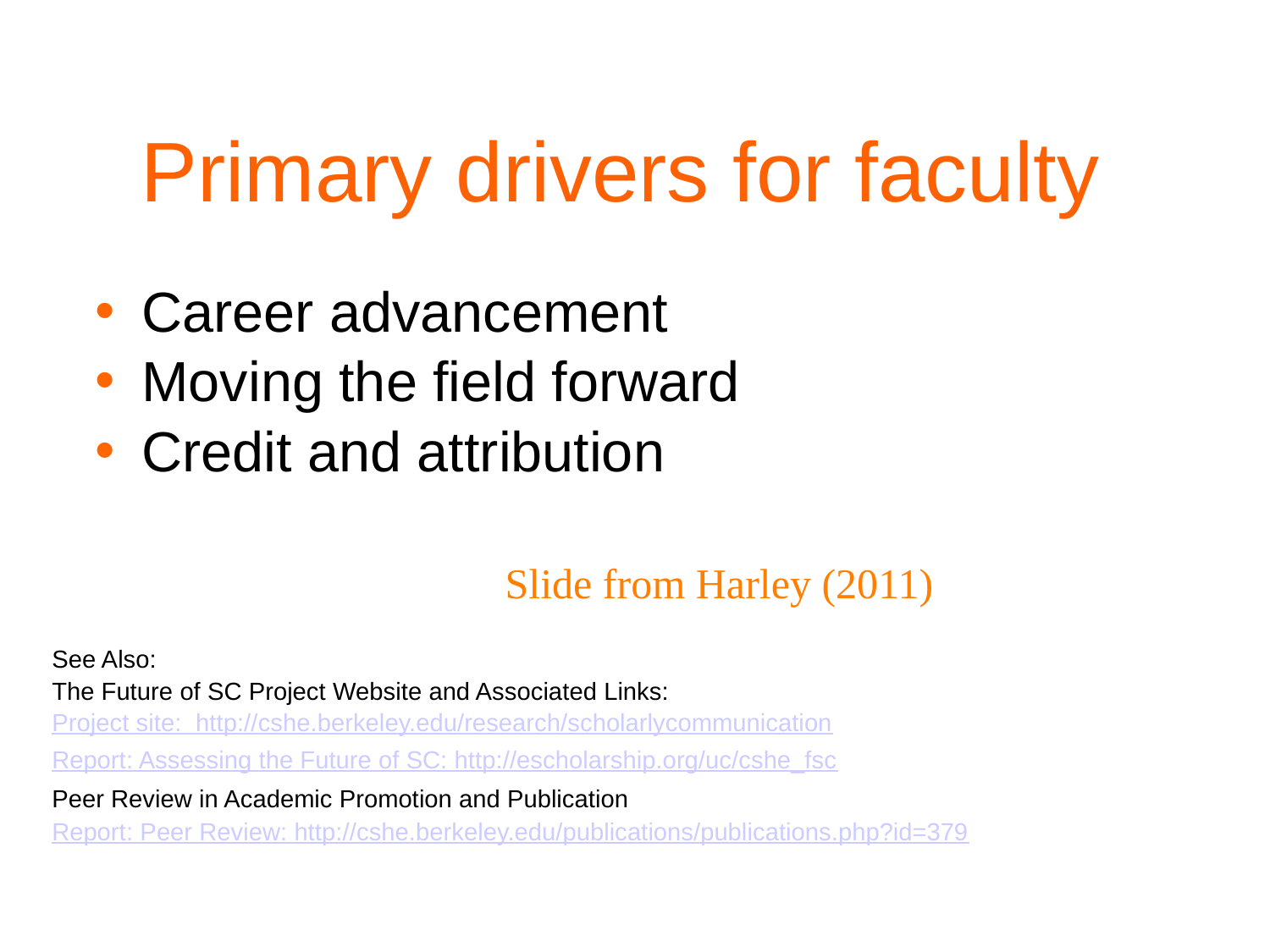

Primary drivers for faculty
Career advancement
Moving the field forward
Credit and attribution
Slide from Harley (2011)
See Also:
The Future of SC Project Website and Associated Links:
Project site:  http://cshe.berkeley.edu/research/scholarlycommunication
Report: Assessing the Future of SC: http://escholarship.org/uc/cshe_fsc
Peer Review in Academic Promotion and Publication
Report: Peer Review: http://cshe.berkeley.edu/publications/publications.php?id=379